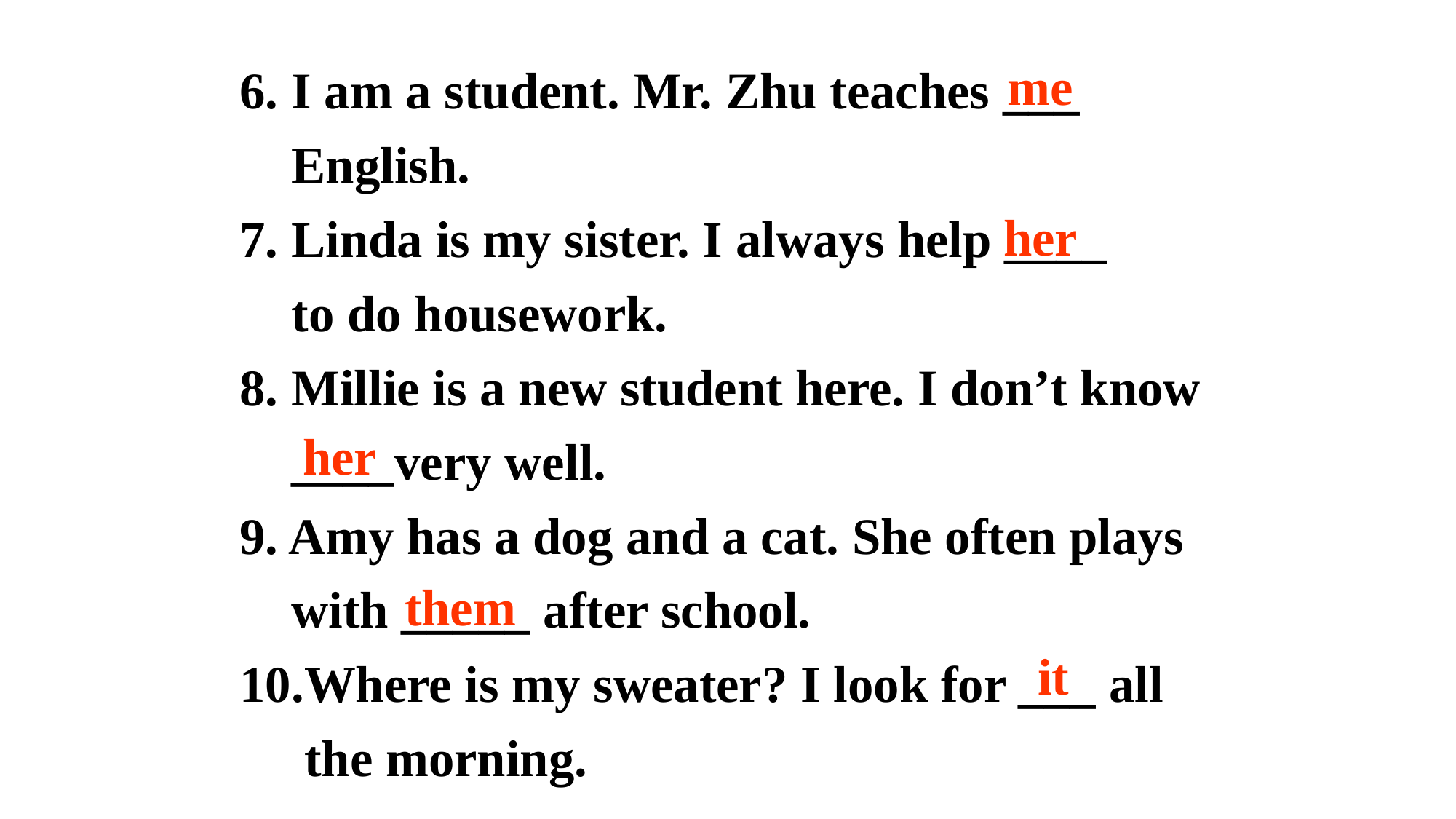

6. I am a student. Mr. Zhu teaches ___
    English.
7. Linda is my sister. I always help ____
    to do housework.
8. Millie is a new student here. I don’t know
    ____very well.
9. Amy has a dog and a cat. She often plays
    with _____ after school.
10.Where is my sweater? I look for ___ all
     the morning.
me
her
her
them
it